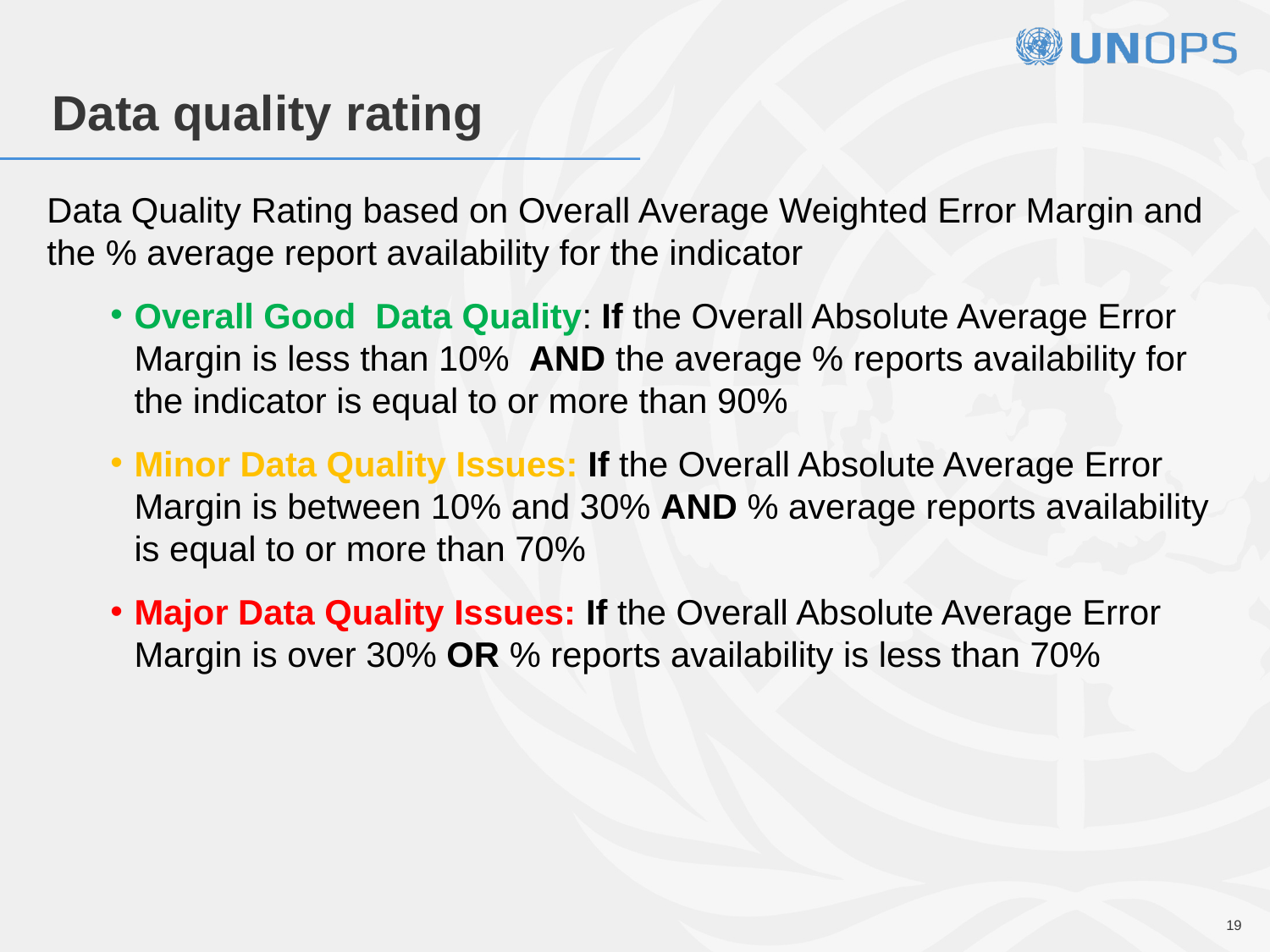

Data quality rating

Data Quality Rating based on Overall Average Weighted Error Margin and the % average report availability for the indicator
Overall Good  Data Quality: If the Overall Absolute Average Error Margin is less than 10%  AND the average % reports availability for the indicator is equal to or more than 90%
Minor Data Quality Issues: If the Overall Absolute Average Error Margin is between 10% and 30% AND % average reports availability is equal to or more than 70%
Major Data Quality Issues: If the Overall Absolute Average Error Margin is over 30% OR % reports availability is less than 70%
19